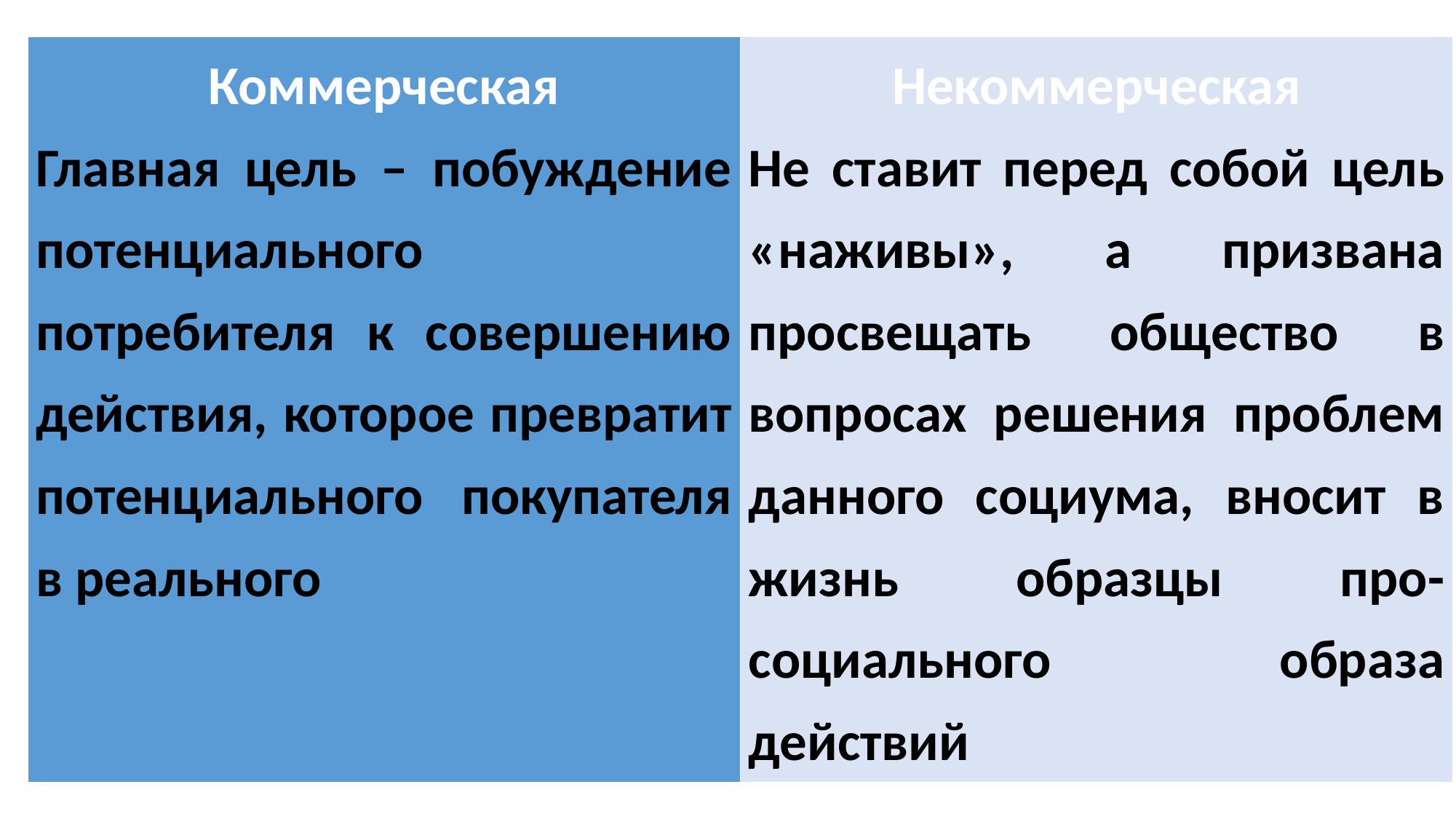

| Коммерческая Главная цель – побуждение потенциального потребителя к совершению действия, которое превратит потенциального покупателя в реального | Некоммерческая Не ставит перед собой цель «наживы», а призвана просвещать общество в вопросах решения проблем данного социума, вносит в жизнь образцы про-социального образа действий |
| --- | --- |